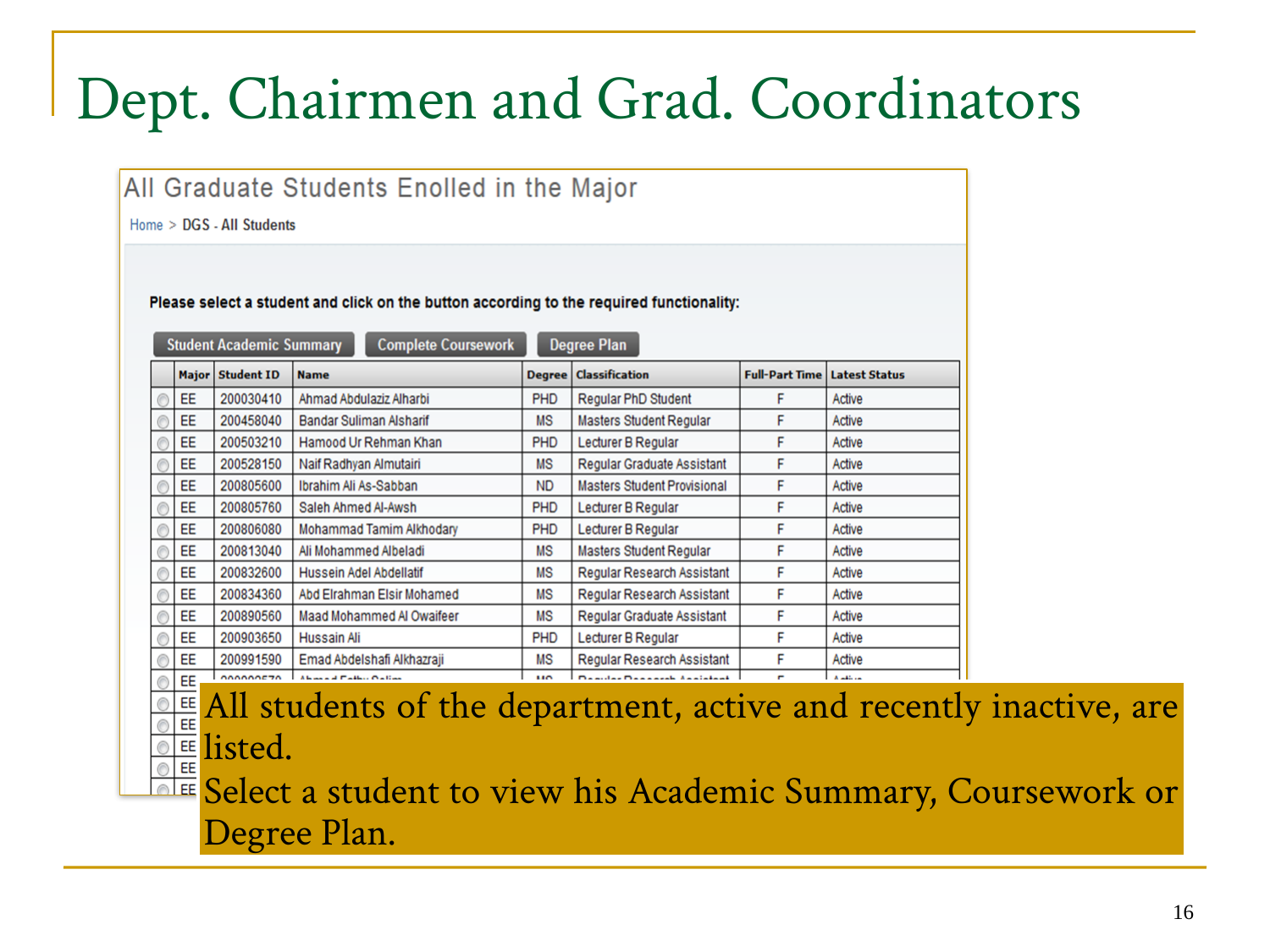

# Dept. Chairmen and Grad. Coordinators
All students of the department, active and recently inactive, are listed.
Select a student to view his Academic Summary, Coursework or Degree Plan.
16